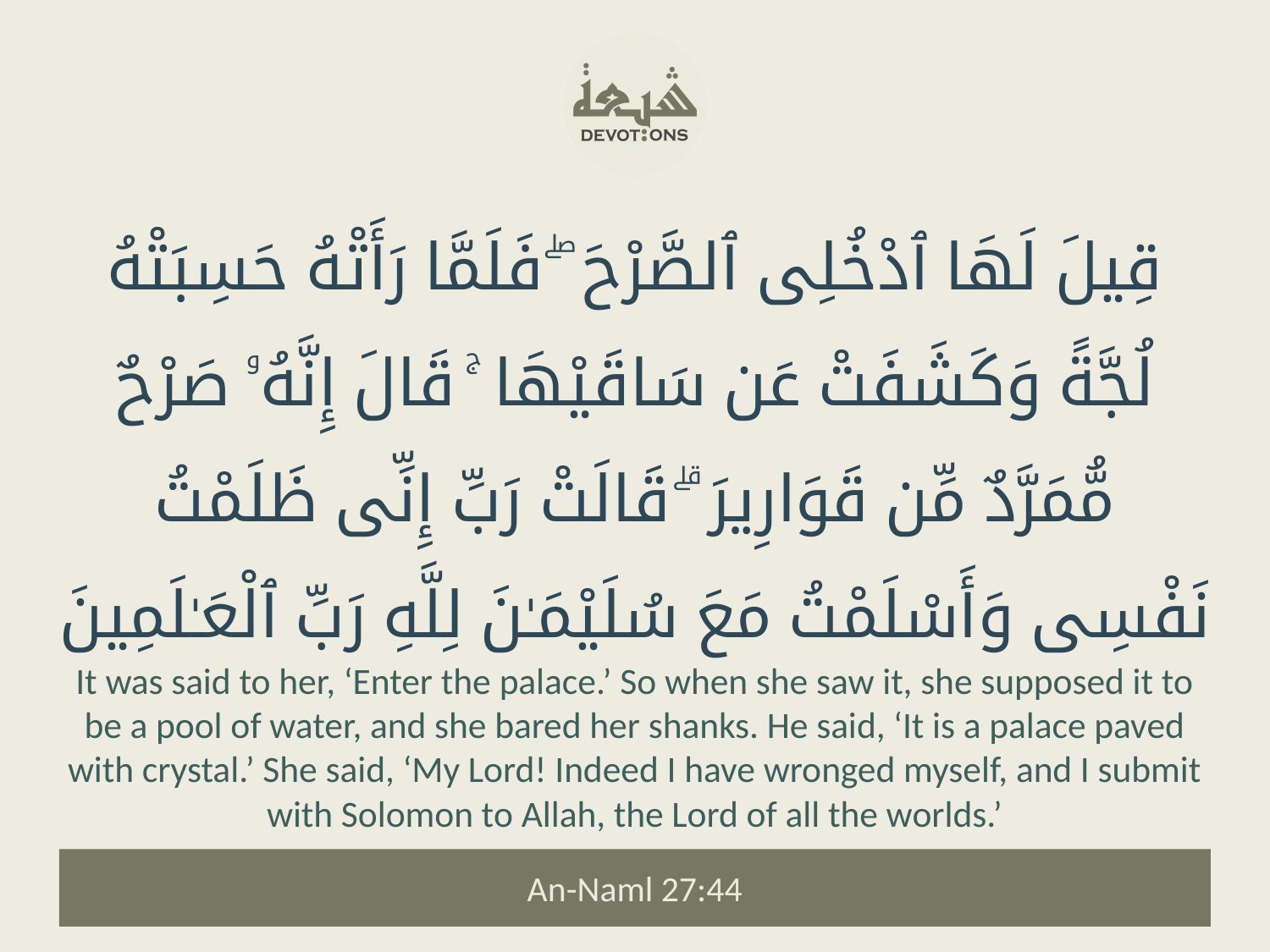

قِيلَ لَهَا ٱدْخُلِى ٱلصَّرْحَ ۖ فَلَمَّا رَأَتْهُ حَسِبَتْهُ لُجَّةً وَكَشَفَتْ عَن سَاقَيْهَا ۚ قَالَ إِنَّهُۥ صَرْحٌ مُّمَرَّدٌ مِّن قَوَارِيرَ ۗ قَالَتْ رَبِّ إِنِّى ظَلَمْتُ نَفْسِى وَأَسْلَمْتُ مَعَ سُلَيْمَـٰنَ لِلَّهِ رَبِّ ٱلْعَـٰلَمِينَ
It was said to her, ‘Enter the palace.’ So when she saw it, she supposed it to be a pool of water, and she bared her shanks. He said, ‘It is a palace paved with crystal.’ She said, ‘My Lord! Indeed I have wronged myself, and I submit with Solomon to Allah, the Lord of all the worlds.’
An-Naml 27:44